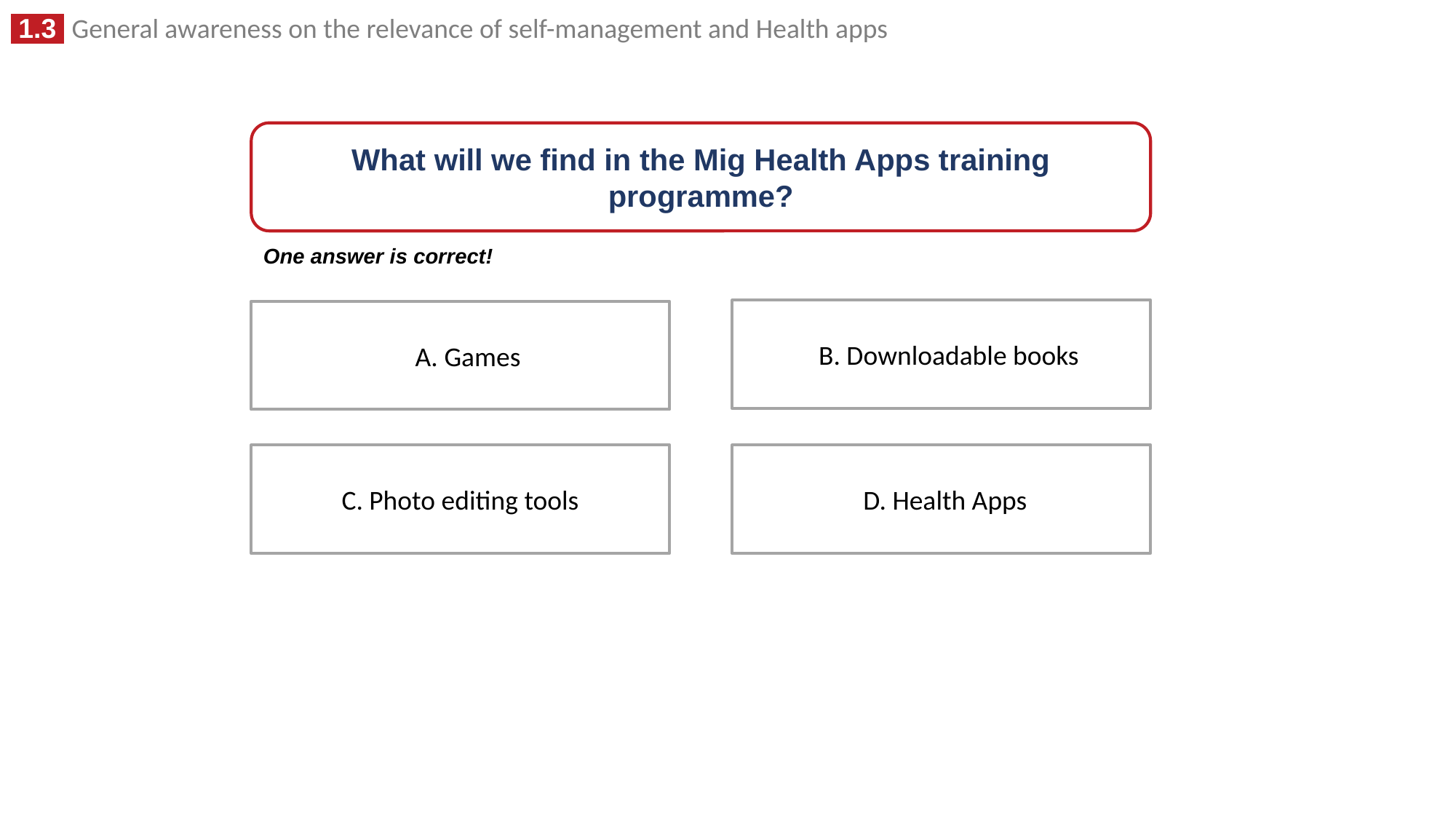

What will we find in the Mig Health Apps training programme?
One answer is correct!
  B. Downloadable books
  A. Games
 D. Health Apps
C. Photo editing tools